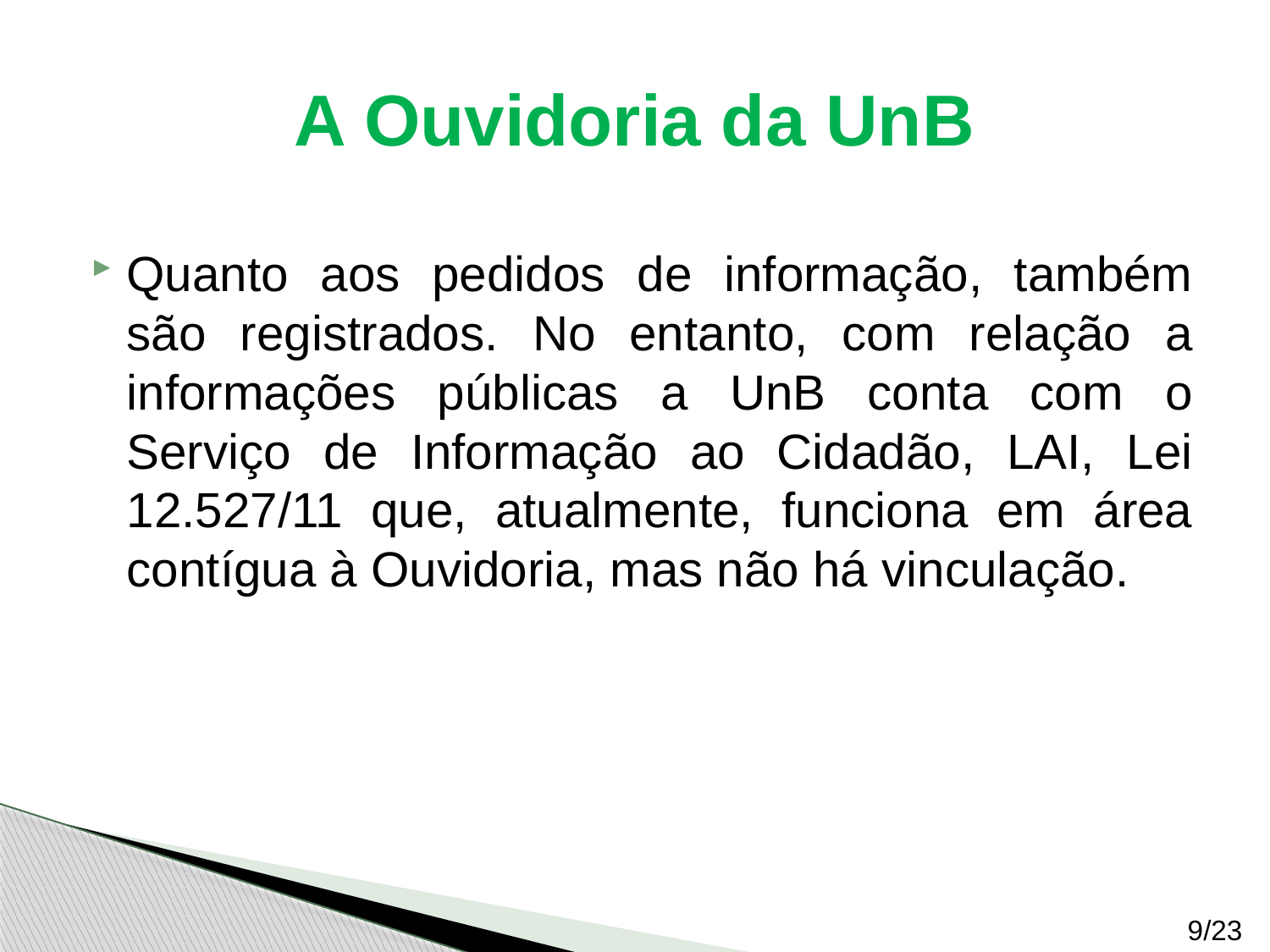

# A Ouvidoria da UnB
Quanto aos pedidos de informação, também são registrados. No entanto, com relação a informações públicas a UnB conta com o Serviço de Informação ao Cidadão, LAI, Lei 12.527/11 que, atualmente, funciona em área contígua à Ouvidoria, mas não há vinculação.

9/23